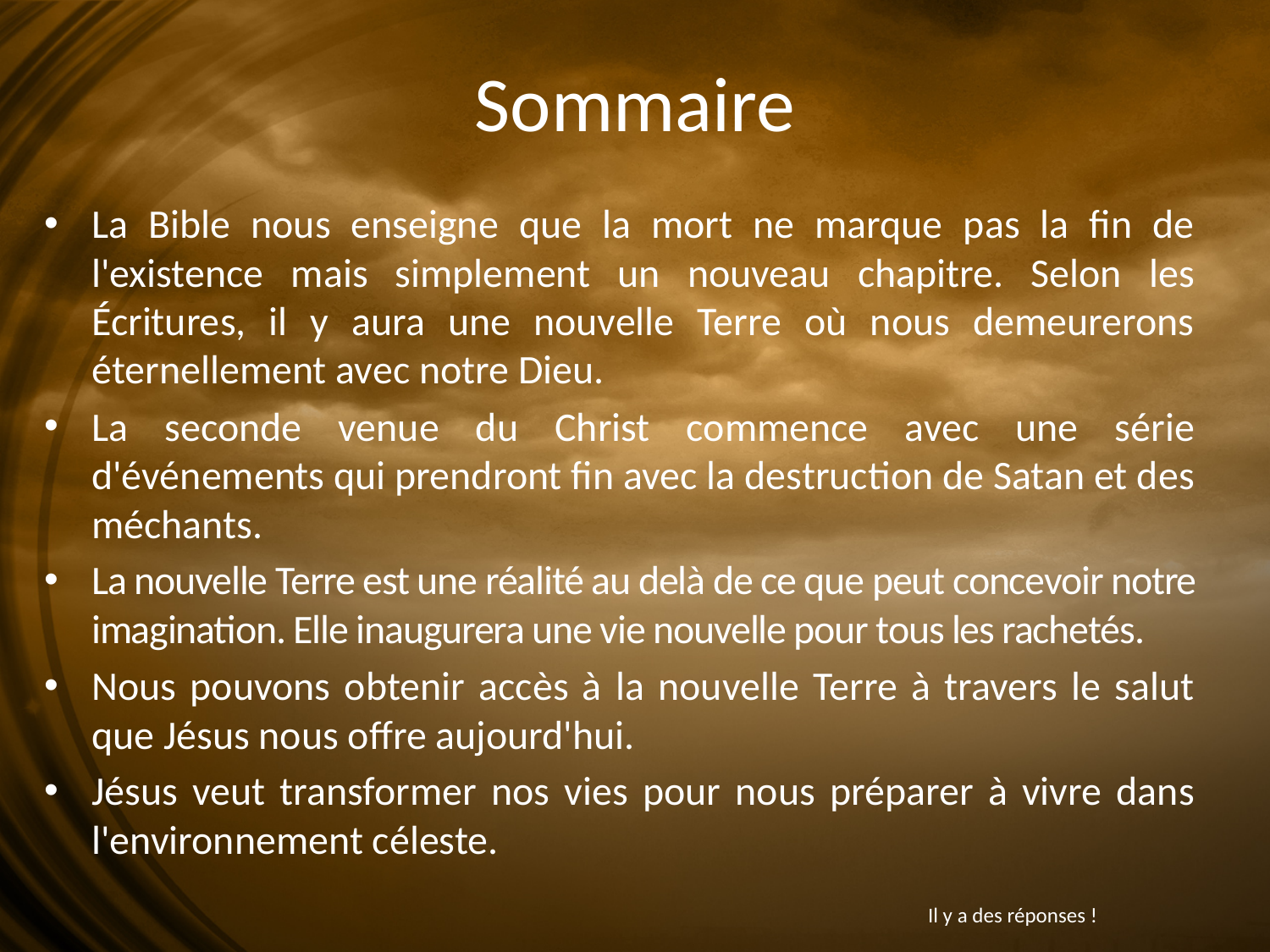

# Sommaire
La Bible nous enseigne que la mort ne marque pas la fin de l'existence mais simplement un nouveau chapitre. Selon les Écritures, il y aura une nouvelle Terre où nous demeurerons éternellement avec notre Dieu.
La seconde venue du Christ commence avec une série d'événements qui prendront fin avec la destruction de Satan et des méchants.
La nouvelle Terre est une réalité au delà de ce que peut concevoir notre imagination. Elle inaugurera une vie nouvelle pour tous les rachetés.
Nous pouvons obtenir accès à la nouvelle Terre à travers le salut que Jésus nous offre aujourd'hui.
Jésus veut transformer nos vies pour nous préparer à vivre dans l'environnement céleste.
Il y a des réponses !